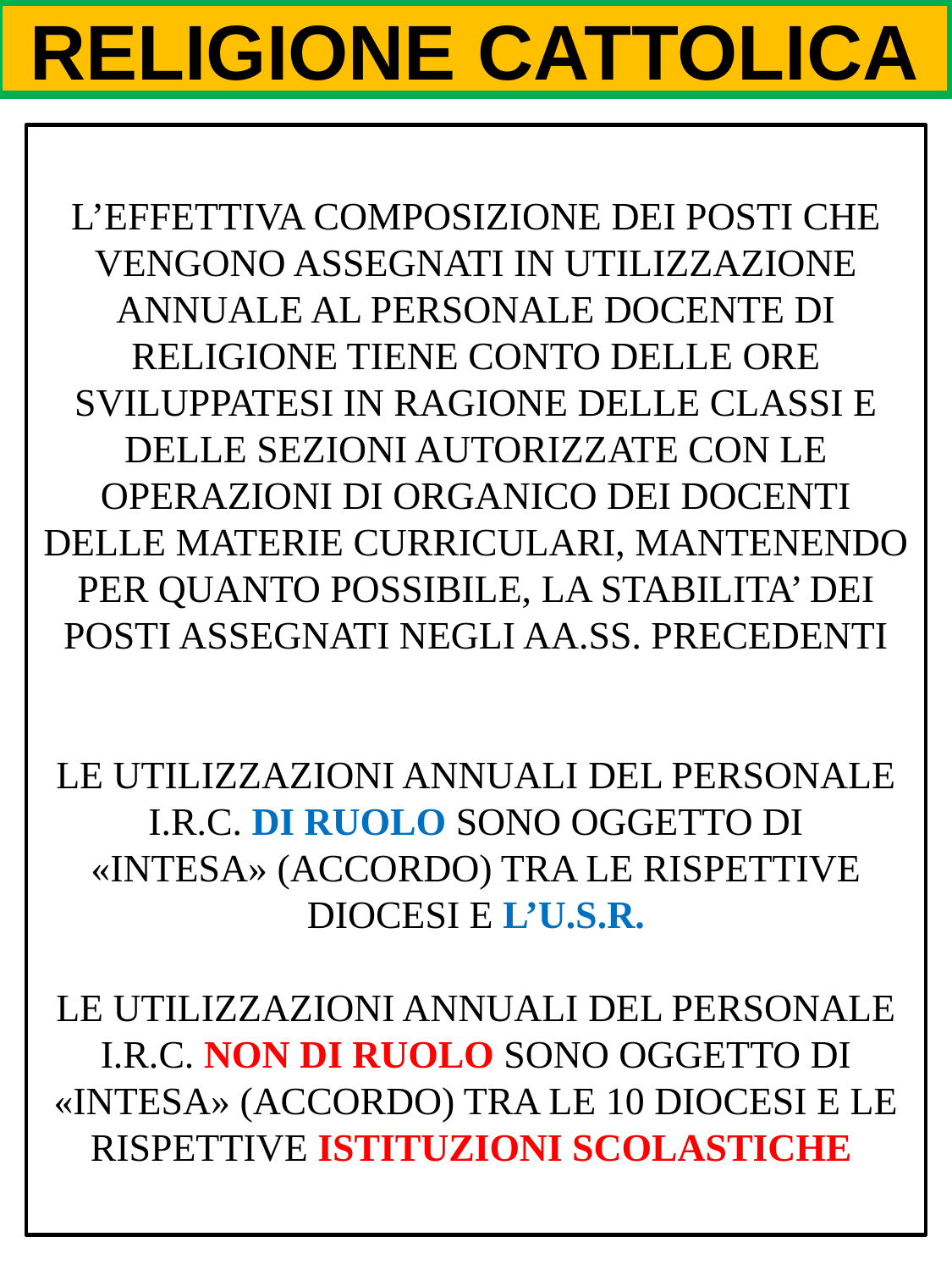

RELIGIONE CATTOLICA
L’EFFETTIVA COMPOSIZIONE DEI POSTI CHE VENGONO ASSEGNATI IN UTILIZZAZIONE ANNUALE AL PERSONALE DOCENTE DI RELIGIONE TIENE CONTO DELLE ORE SVILUPPATESI IN RAGIONE DELLE CLASSI E DELLE SEZIONI AUTORIZZATE CON LE OPERAZIONI DI ORGANICO DEI DOCENTI DELLE MATERIE CURRICULARI, MANTENENDO PER QUANTO POSSIBILE, LA STABILITA’ DEI POSTI ASSEGNATI NEGLI AA.SS. PRECEDENTI

LE UTILIZZAZIONI ANNUALI DEL PERSONALE I.R.C. DI RUOLO SONO OGGETTO DI
«INTESA» (ACCORDO) TRA LE RISPETTIVE DIOCESI E L’U.S.R.

LE UTILIZZAZIONI ANNUALI DEL PERSONALE I.R.C. NON DI RUOLO SONO OGGETTO DI «INTESA» (ACCORDO) TRA LE 10 DIOCESI E LE RISPETTIVE ISTITUZIONI SCOLASTICHE